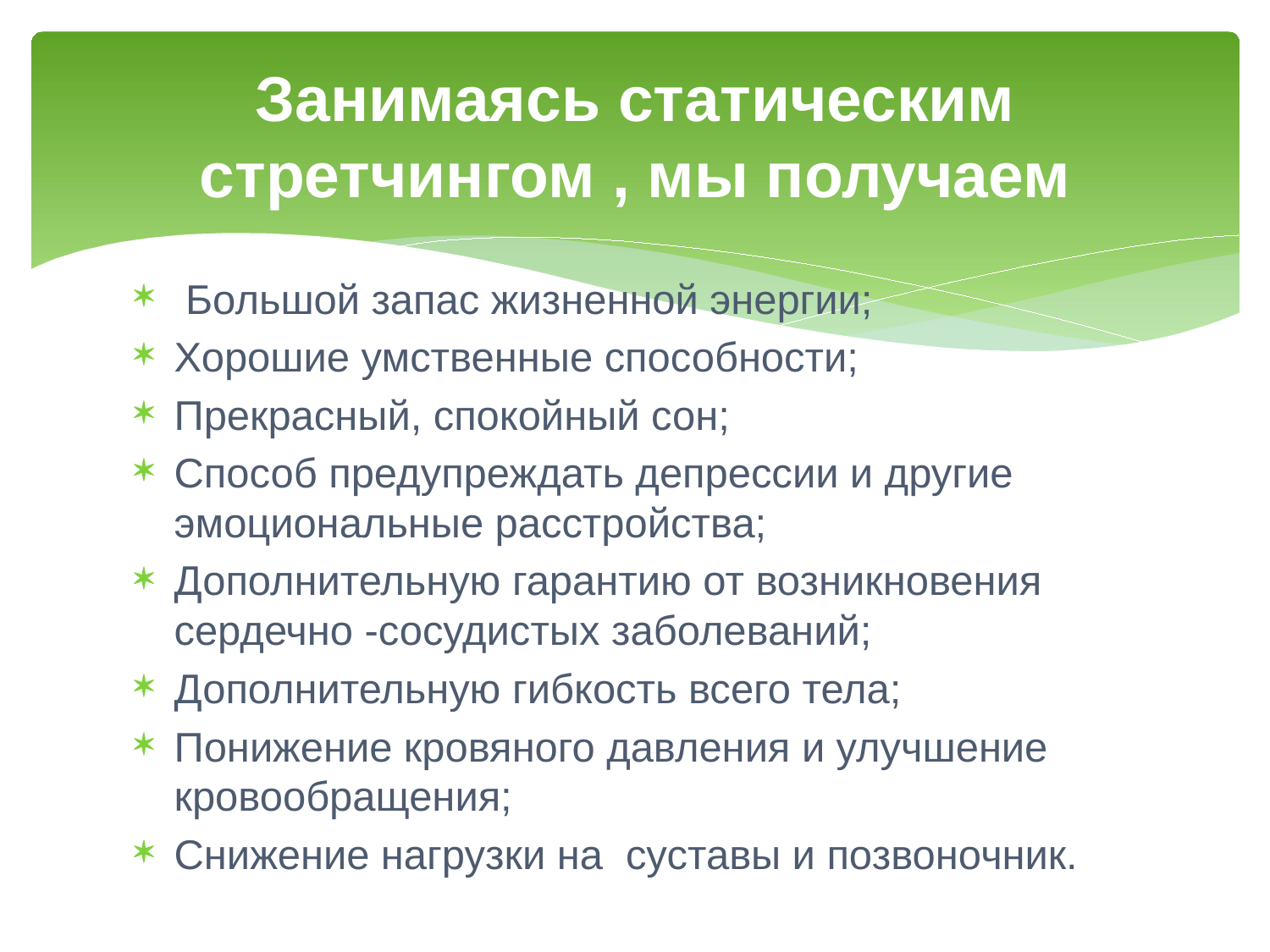

# Занимаясь статическим стретчингом , мы получаем
 Большой запас жизненной энергии;
Хорошие умственные способности;
Прекрасный, спокойный сон;
Способ предупреждать депрессии и другие эмоциональные расстройства;
Дополнительную гарантию от возникновения сердечно -сосудистых заболеваний;
Дополнительную гибкость всего тела;
Понижение кровяного давления и улучшение кровообращения;
Снижение нагрузки на  суставы и позвоночник.